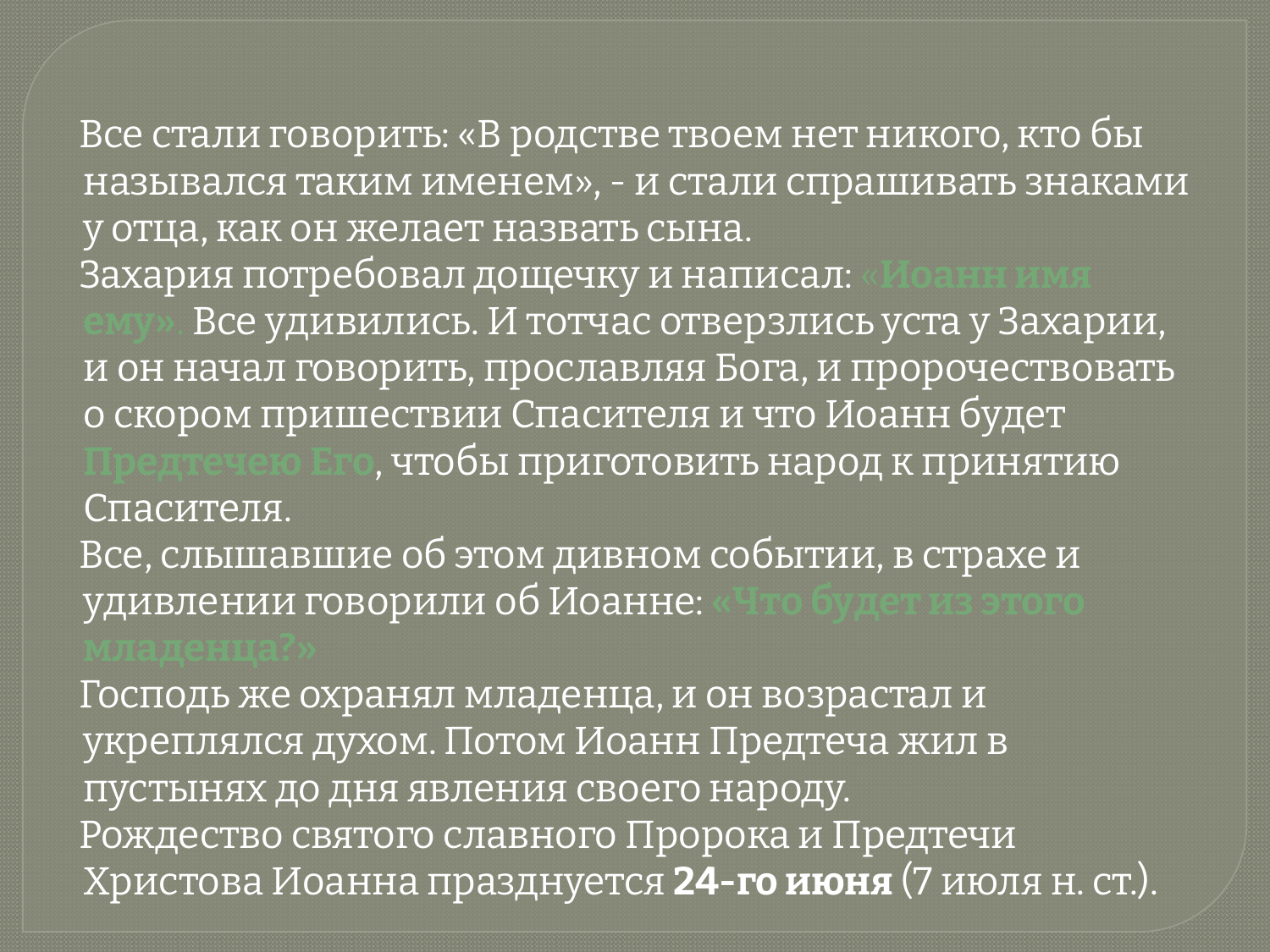

Все стали говорить: «В родстве твоем нет никого, кто бы назывался таким именем», - и стали спрашивать знаками у отца, как он желает назвать сына.
    Захария потребовал дощечку и написал: «Иоанн имя ему». Все удивились. И тотчас отверзлись уста у Захарии, и он начал говорить, прославляя Бога, и пророчествовать о скором пришествии Спасителя и что Иоанн будет Предтечею Его, чтобы приготовить народ к принятию Спасителя.
    Все, слышавшие об этом дивном событии, в страхе и удивлении говорили об Иоанне: «Что будет из этого младенца?»
    Господь же охранял младенца, и он возрастал и укреплялся духом. Потом Иоанн Предтеча жил в пустынях до дня явления своего народу.
    Рождество святого славного Пророка и Предтечи Христова Иоанна празднуется 24-го июня (7 июля н. ст.).